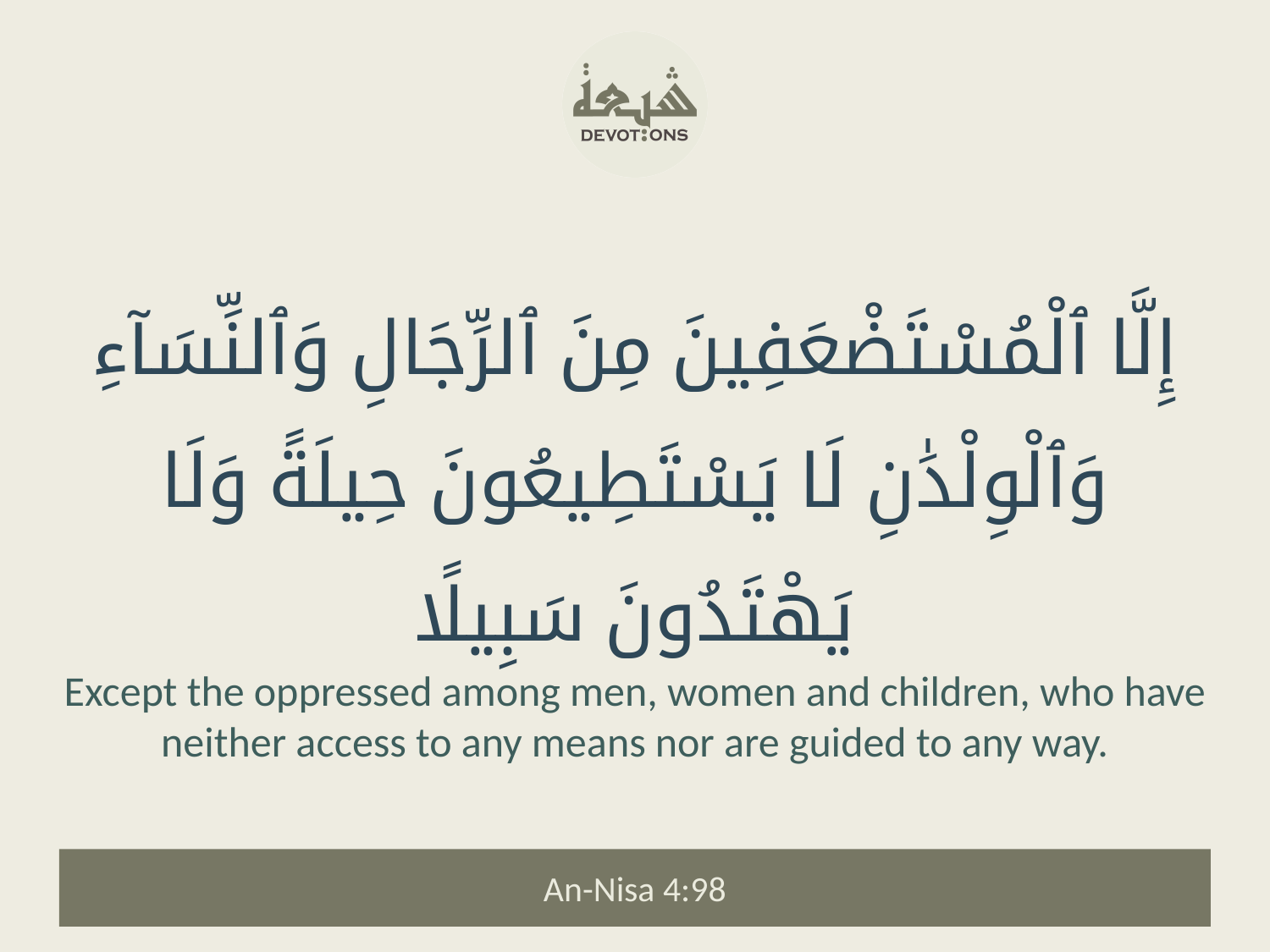

إِلَّا ٱلْمُسْتَضْعَفِينَ مِنَ ٱلرِّجَالِ وَٱلنِّسَآءِ وَٱلْوِلْدَٰنِ لَا يَسْتَطِيعُونَ حِيلَةً وَلَا يَهْتَدُونَ سَبِيلًا
Except the oppressed among men, women and children, who have neither access to any means nor are guided to any way.
An-Nisa 4:98